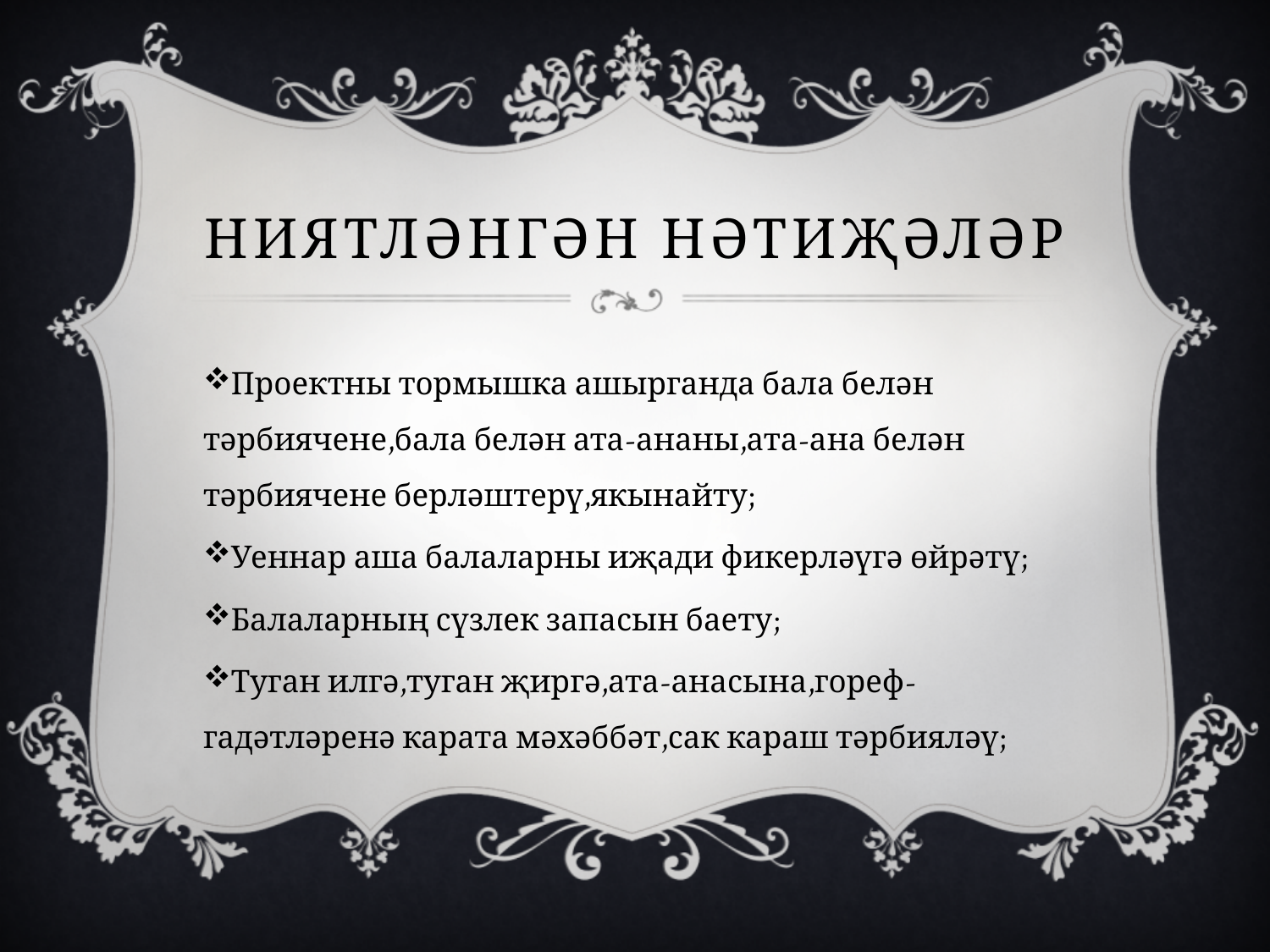

# Ниятләнгән нәтиҗәләр
Проектны тормышка ашырганда бала белән тәрбиячене,бала белән ата-ананы,ата-ана белән тәрбиячене берләштерү,якынайту;
Уеннар аша балаларны иҗади фикерләүгә өйрәтү;
Балаларның сүзлек запасын баету;
Туган илгә,туган җиргә,ата-анасына,гореф-гадәтләренә карата мәхәббәт,сак караш тәрбияләү;